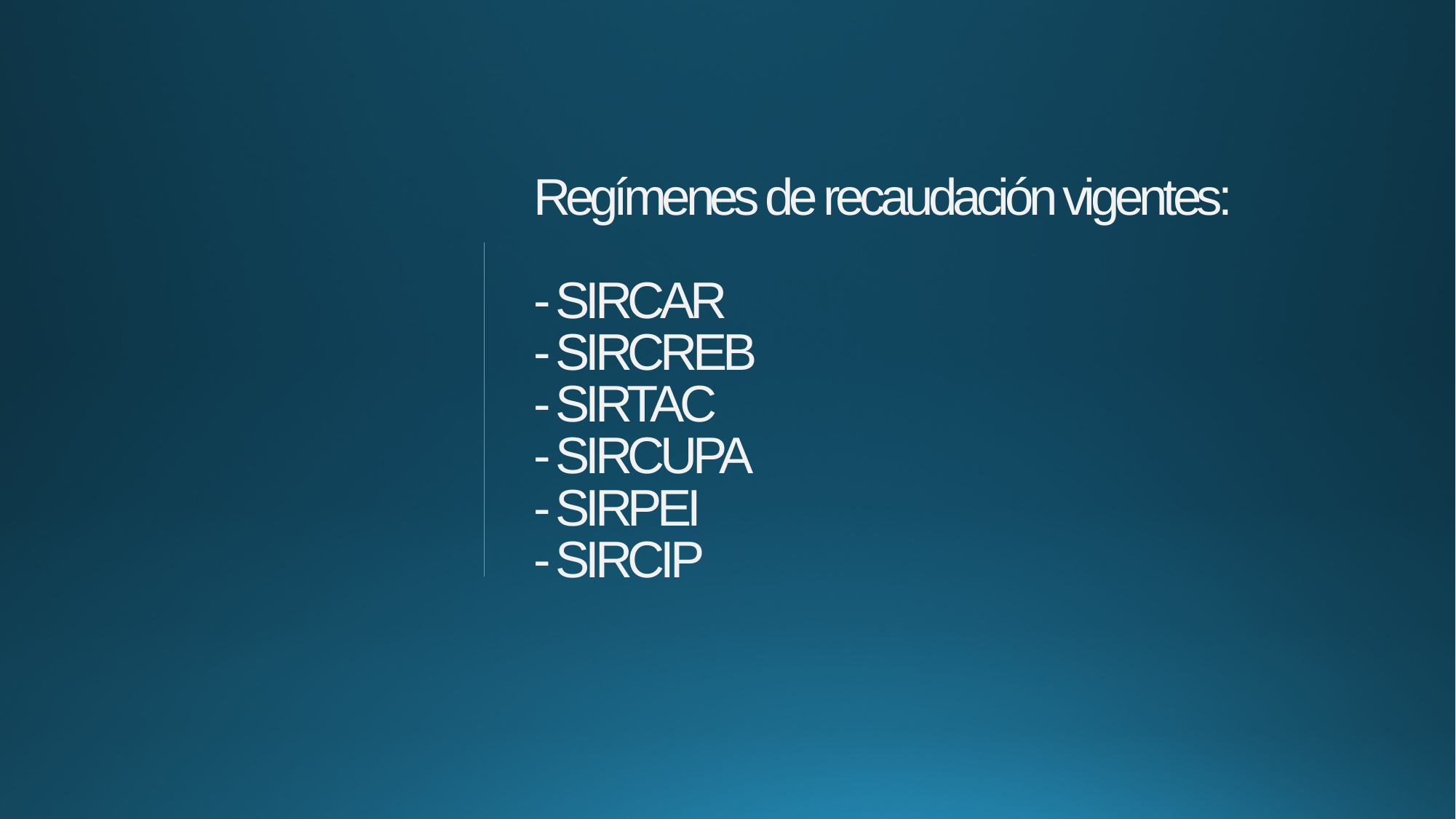

# Regímenes de recaudación vigentes: - SIRCAR - SIRCREB - SIRTAC - SIRCUPA - SIRPEI - SIRCIP